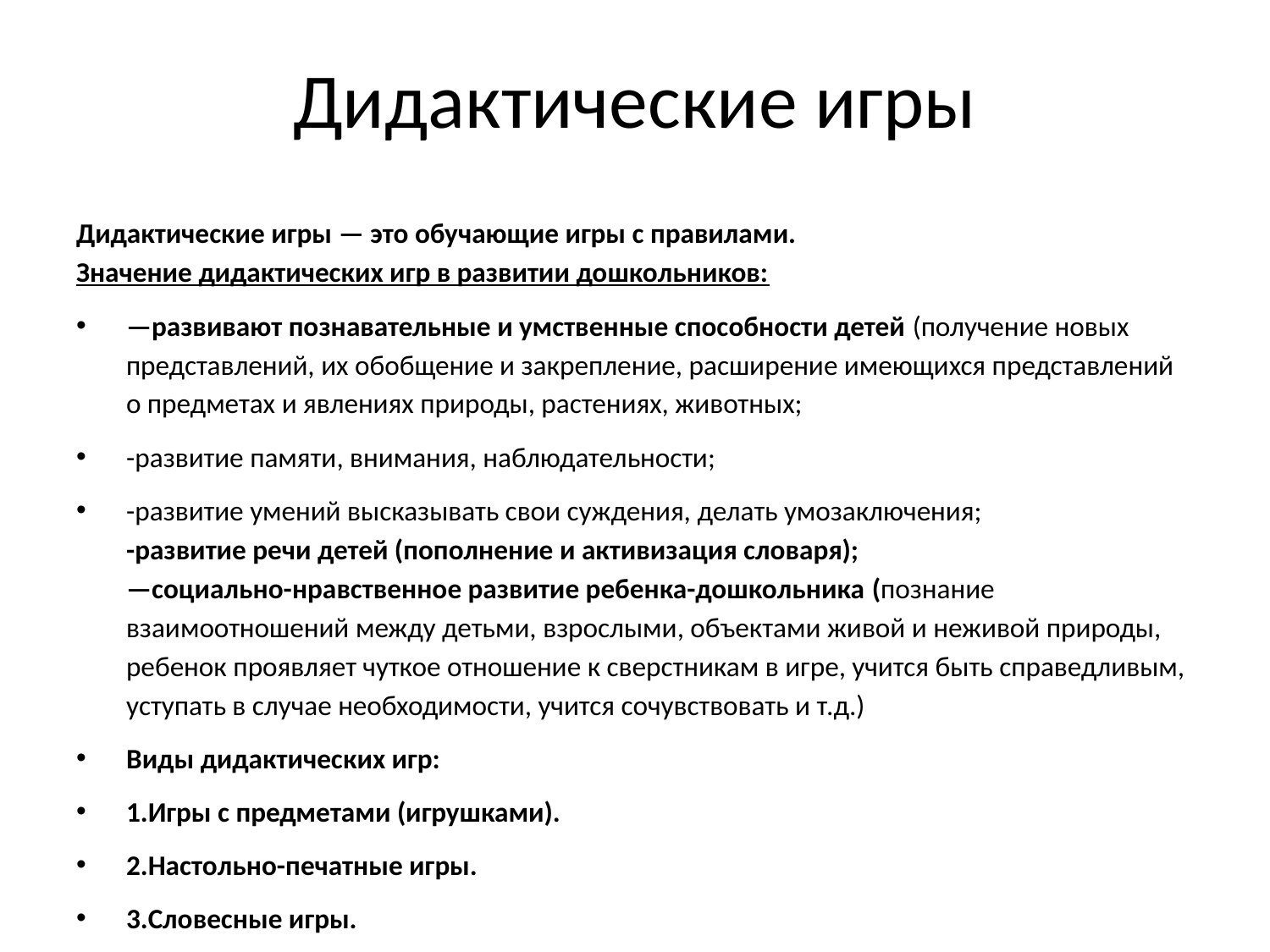

# Дидактические игры
Дидактические игры — это обучающие игры с правилами. 
Значение дидактических игр в развитии дошкольников:
—развивают познавательные и умственные способности детей (получение новых представлений, их обобщение и закрепление, расширение имеющихся представлений о предметах и явлениях природы, растениях, животных;
-развитие памяти, внимания, наблюдательности;
-развитие умений высказывать свои суждения, делать умозаключения;
-развитие речи детей (пополнение и активизация словаря);
—социально-нравственное развитие ребенка-дошкольника (познание взаимоотношений между детьми, взрослыми, объектами живой и неживой природы, ребенок проявляет чуткое отношение к сверстникам в игре, учится быть справедливым, уступать в случае необходимости, учится сочувствовать и т.д.)
Виды дидактических игр:
1.Игры с предметами (игрушками).
2.Настольно-печатные игры.
3.Словесные игры.